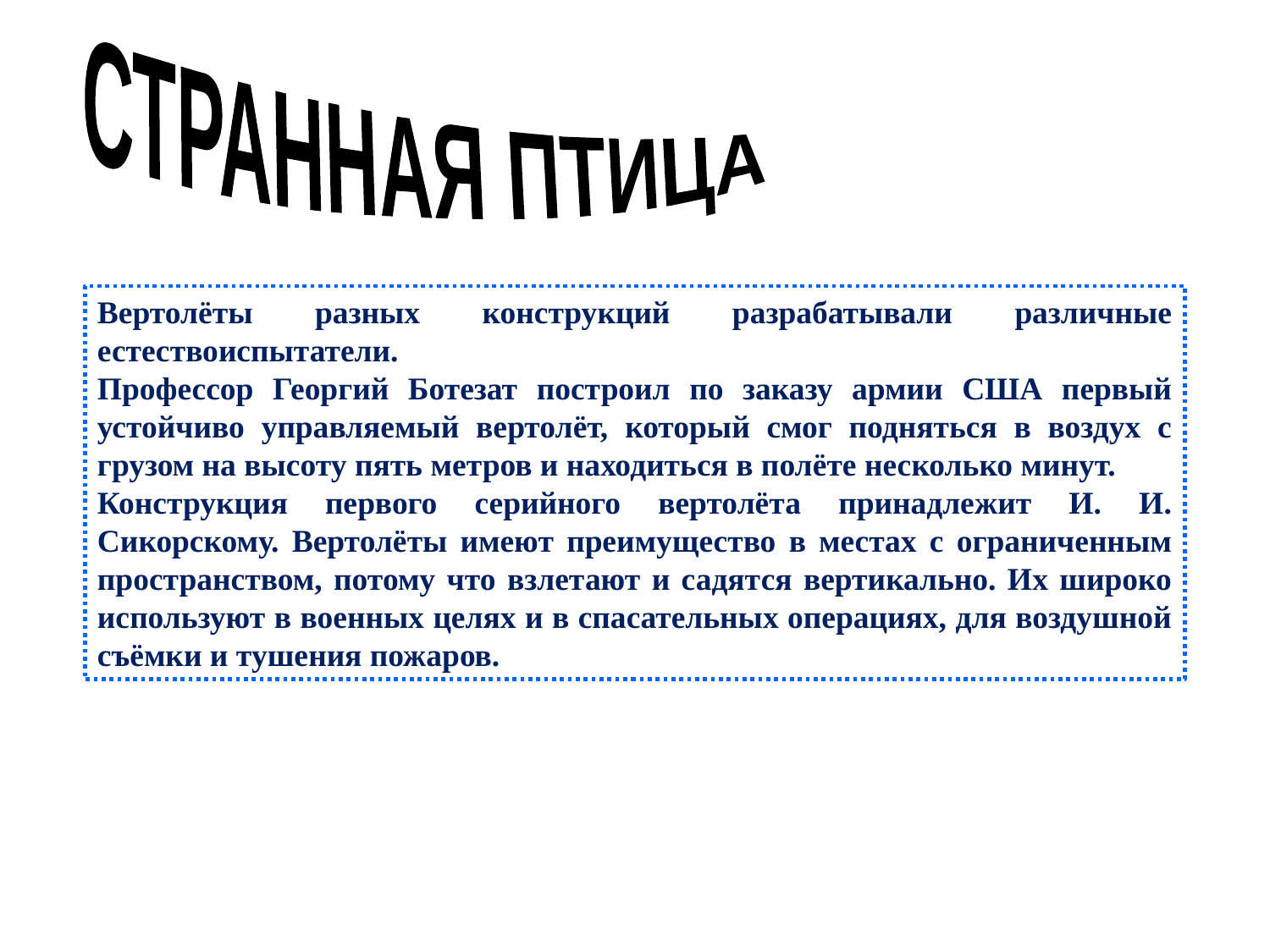

СТРАННАЯ ПТИЦА
Вертолёты разных конструкций разрабатывали различные естествоиспытатели.
Профессор Георгий Ботезат построил по заказу армии США первый устойчиво управляемый вертолёт, который смог подняться в воздух с грузом на высоту пять метров и находиться в полёте несколько минут.
Конструкция первого серийного вертолёта принадлежит И. И. Сикорскому. Вертолёты имеют преимущество в местах с ограниченным пространством, потому что взлетают и садятся вертикально. Их широко используют в военных целях и в спасательных операциях, для воздушной съёмки и тушения пожаров.